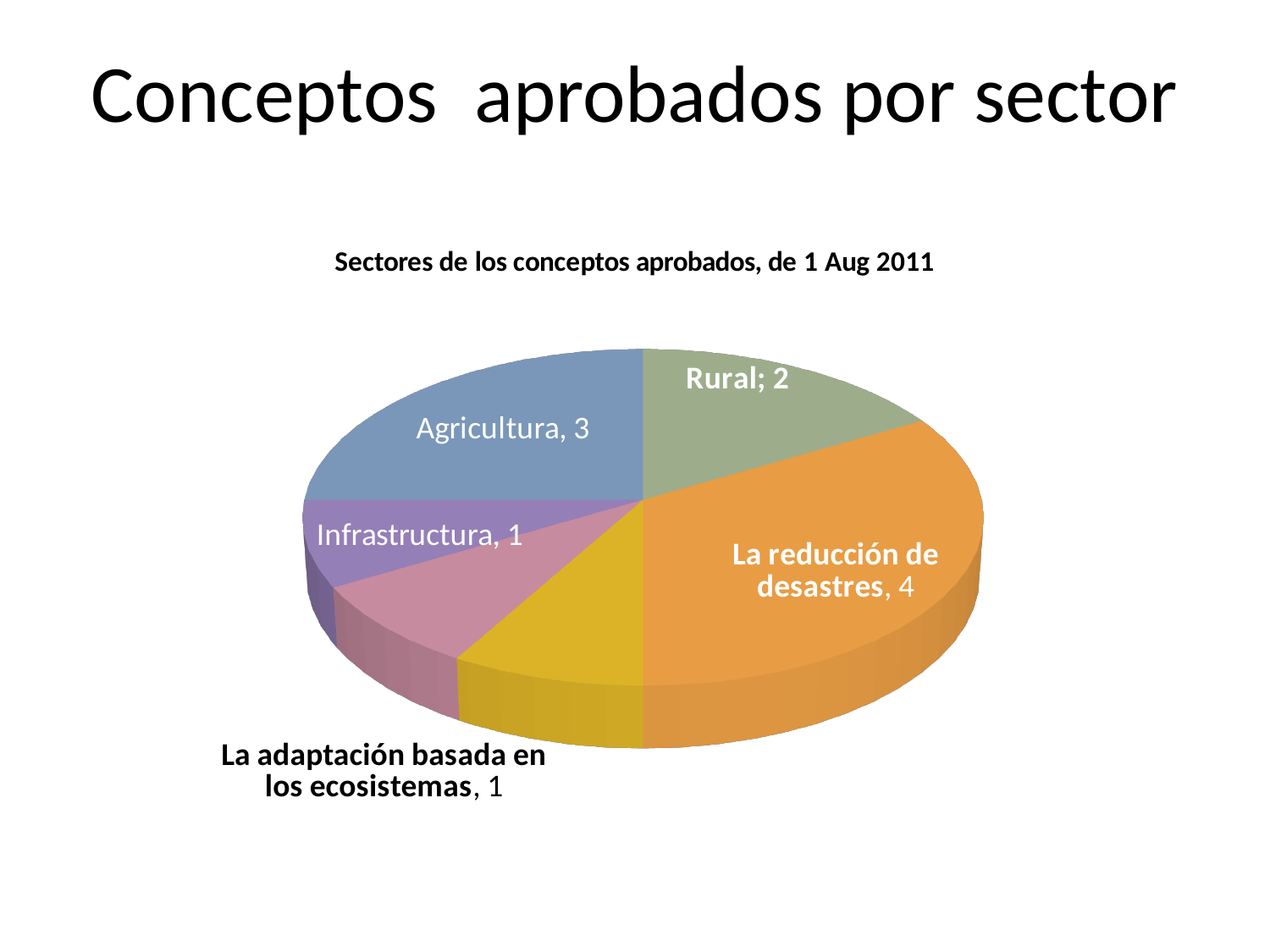

# Conceptos  aprobados por sector

[unsupported chart]